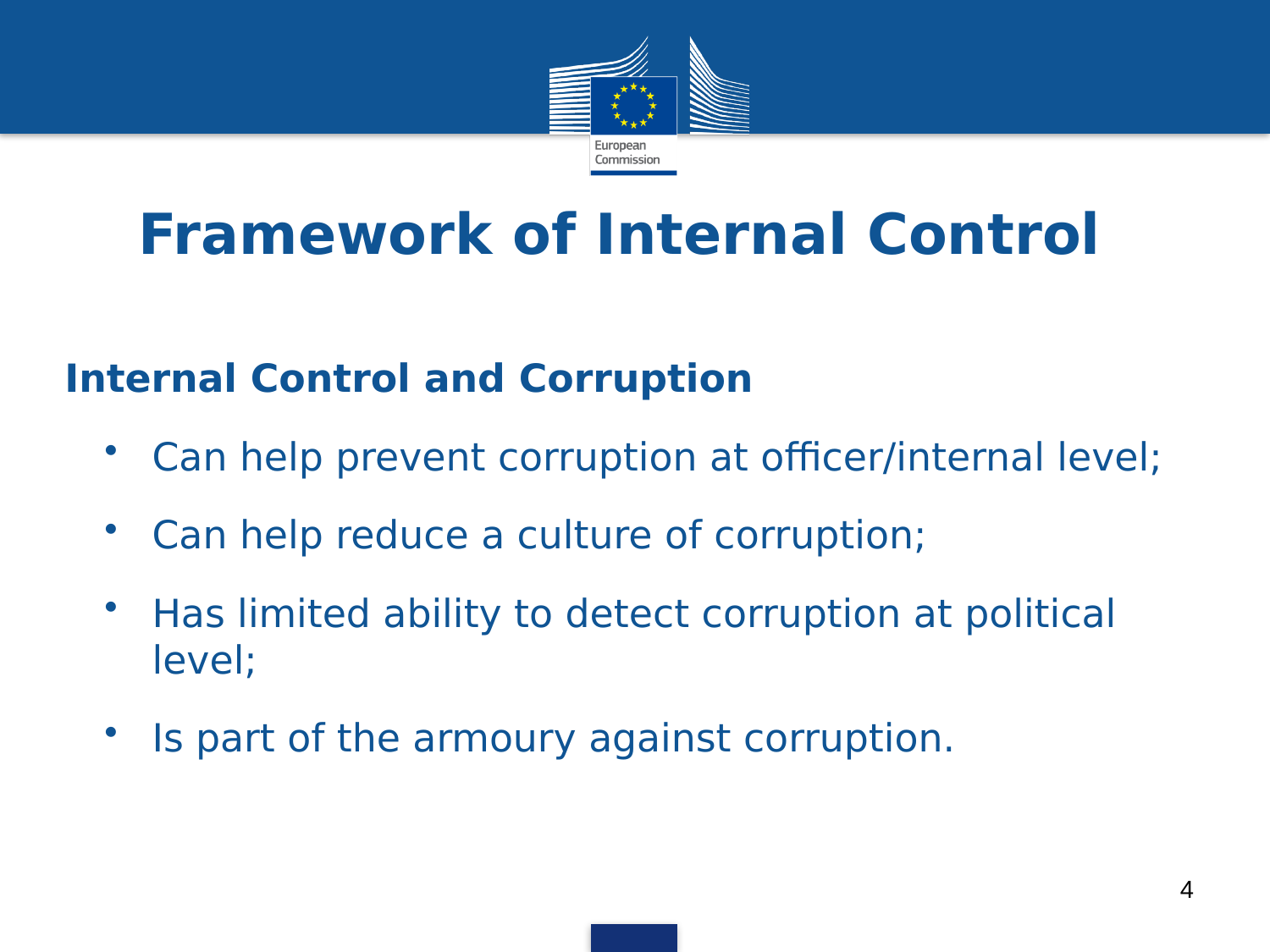

Framework of Internal Control
 Internal Control and Corruption
Can help prevent corruption at officer/internal level;
Can help reduce a culture of corruption;
Has limited ability to detect corruption at political level;
Is part of the armoury against corruption.

4